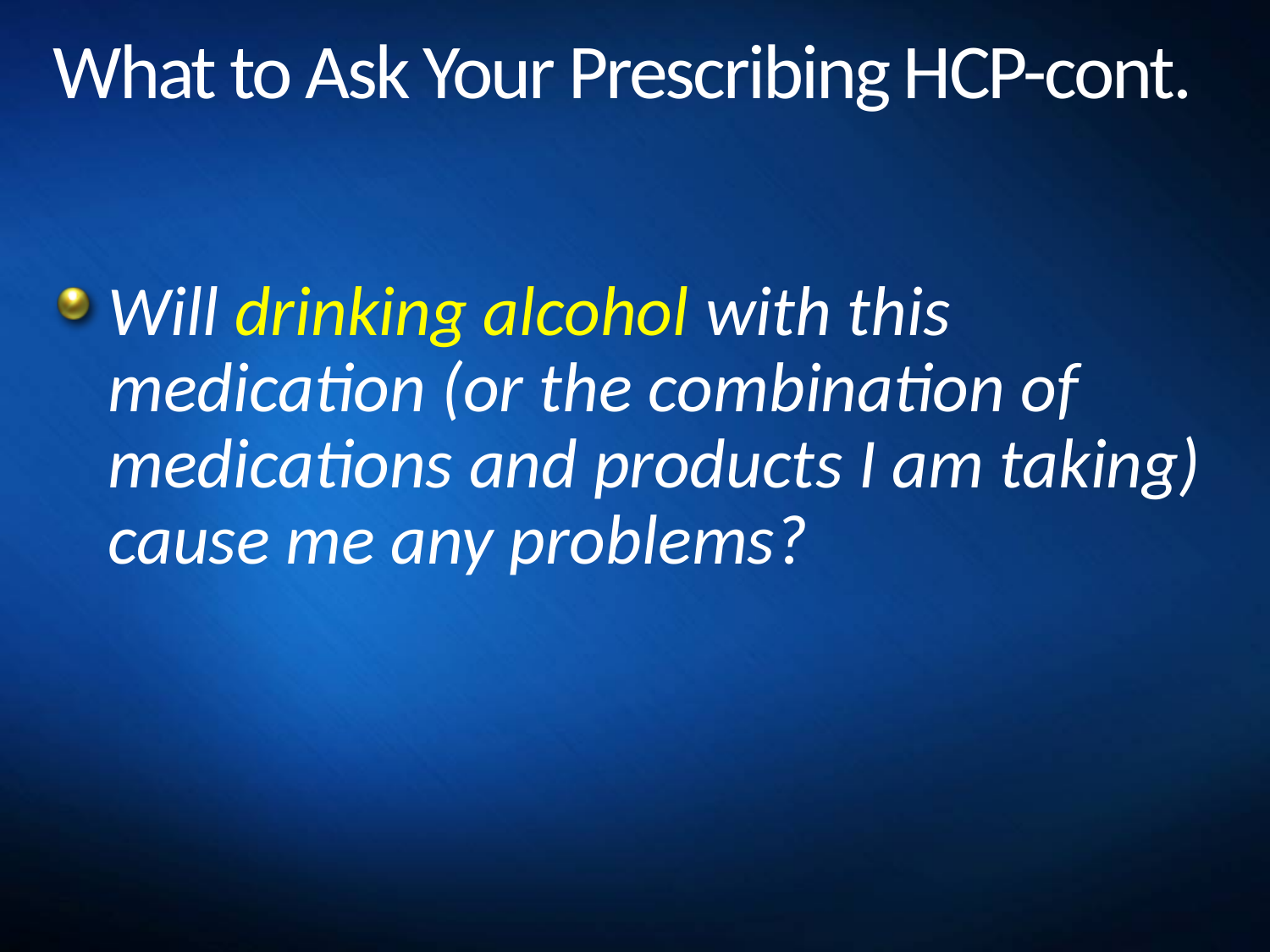

# What to Ask Your Prescribing HCP-cont.
Will drinking alcohol with this medication (or the combination of medications and products I am taking) cause me any problems?